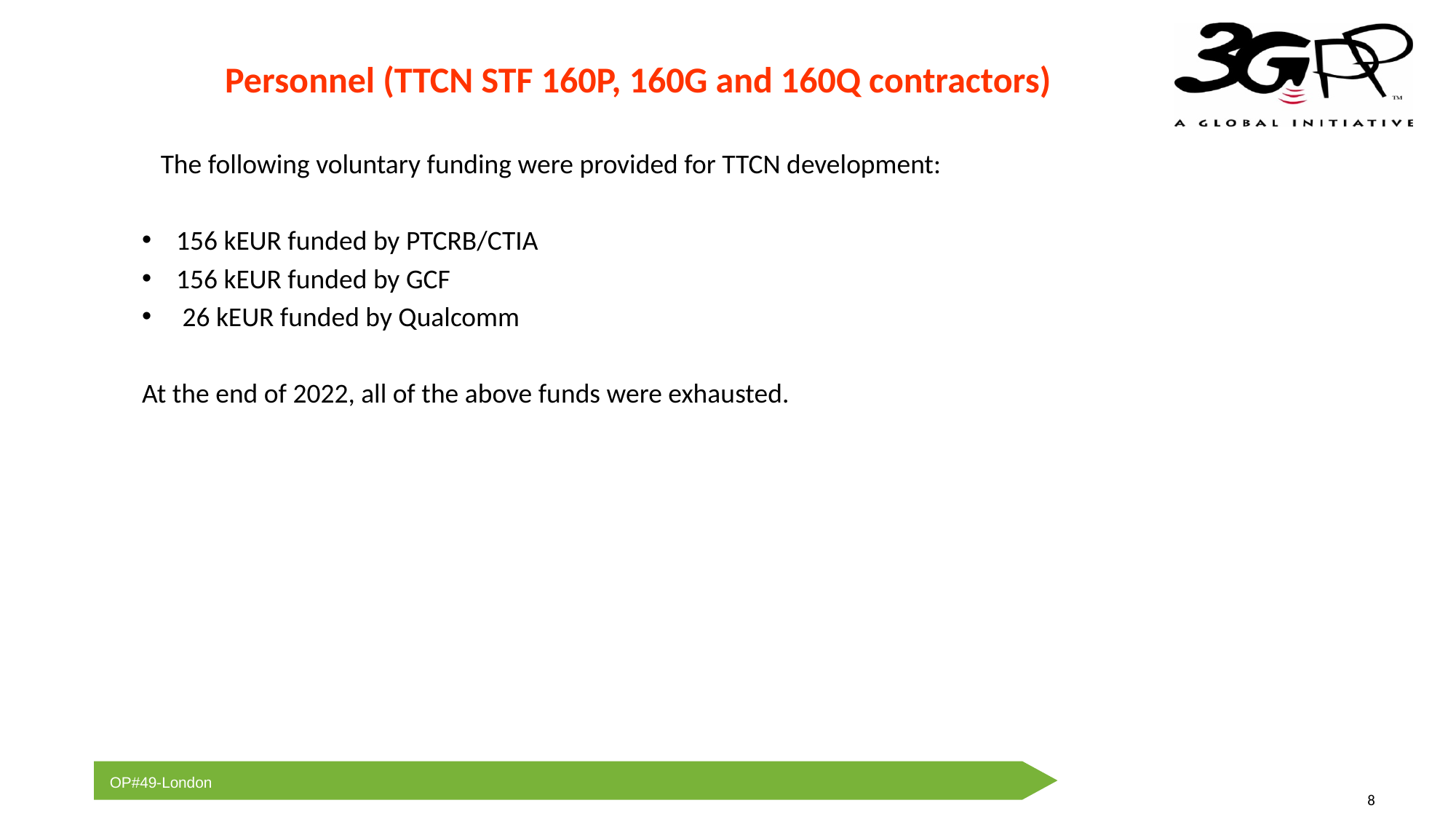

Personnel (TTCN STF 160P, 160G and 160Q contractors)

   The following voluntary funding were provided for TTCN development:

156 kEUR funded by PTCRB/CTIA
156 kEUR funded by GCF
 26 kEUR funded by Qualcomm

At the end of 2022, all of the above funds were exhausted.

|  |
| --- |
|  |
| --- |